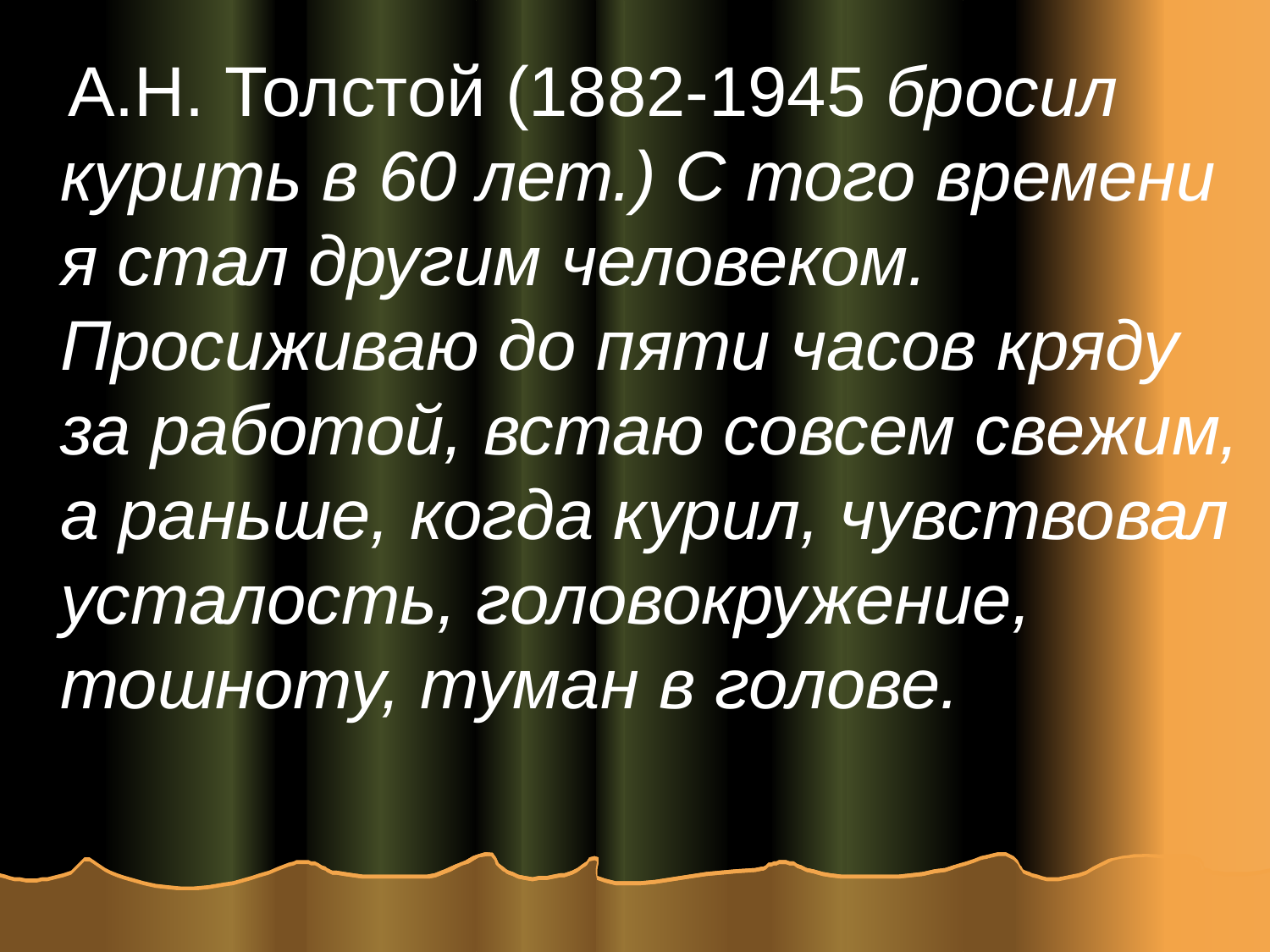

А.Н. Толстой (1882-1945 бросил курить в 60 лет.) С того времени я стал другим человеком. Просиживаю до пяти часов кряду за работой, встаю совсем свежим, а раньше, когда курил, чувствовал усталость, головокружение, тошноту, туман в голове.